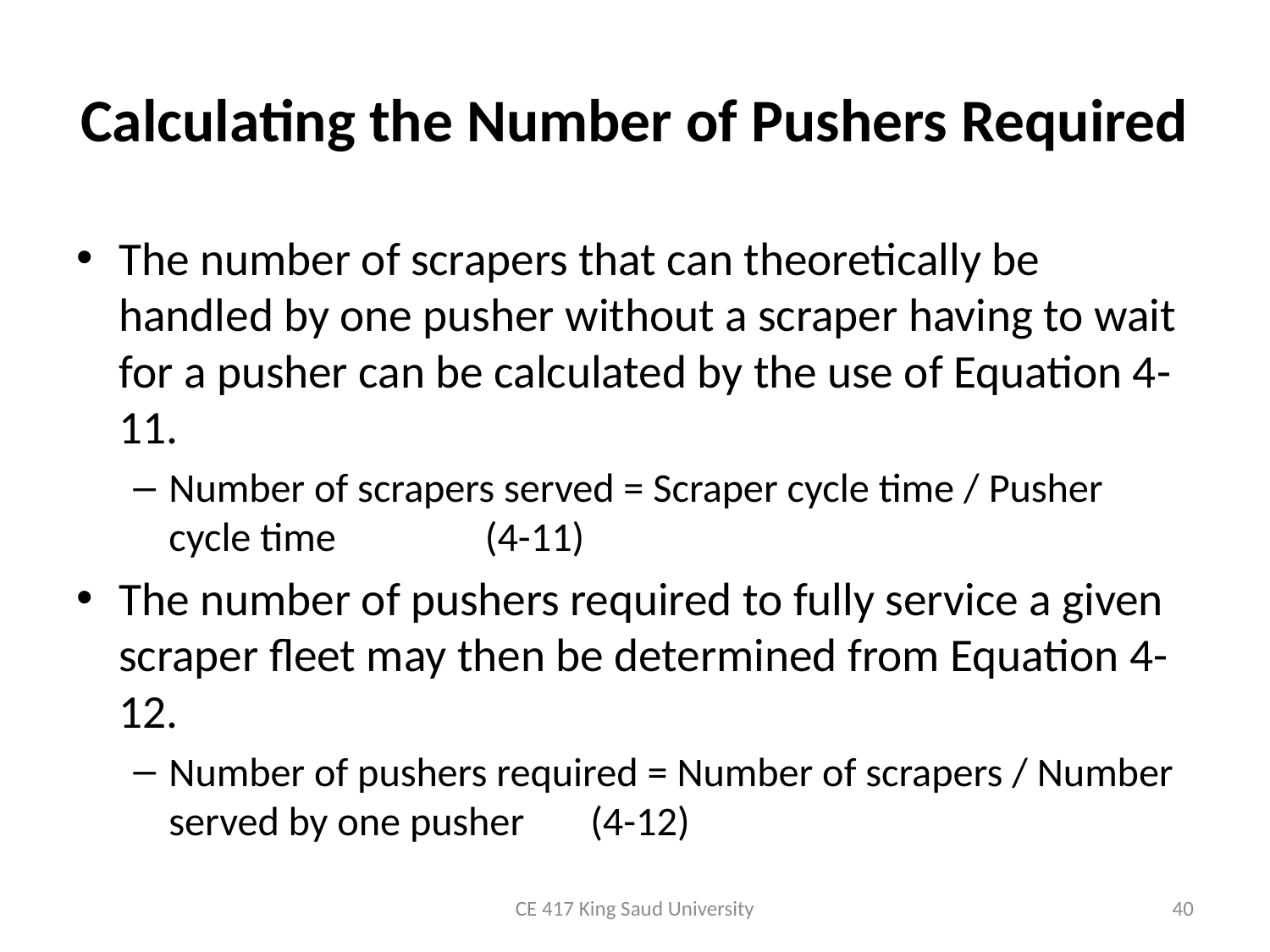

# Calculating the Number of Pushers Required
The number of scrapers that can theoretically be handled by one pusher without a scraper having to wait for a pusher can be calculated by the use of Equation 4-11.
Number of scrapers served = Scraper cycle time / Pusher cycle time 		   		(4-11)
The number of pushers required to fully service a given scraper fleet may then be determined from Equation 4-12.
Number of pushers required = Number of scrapers / Number served by one pusher  		(4-12)
CE 417 King Saud University
40